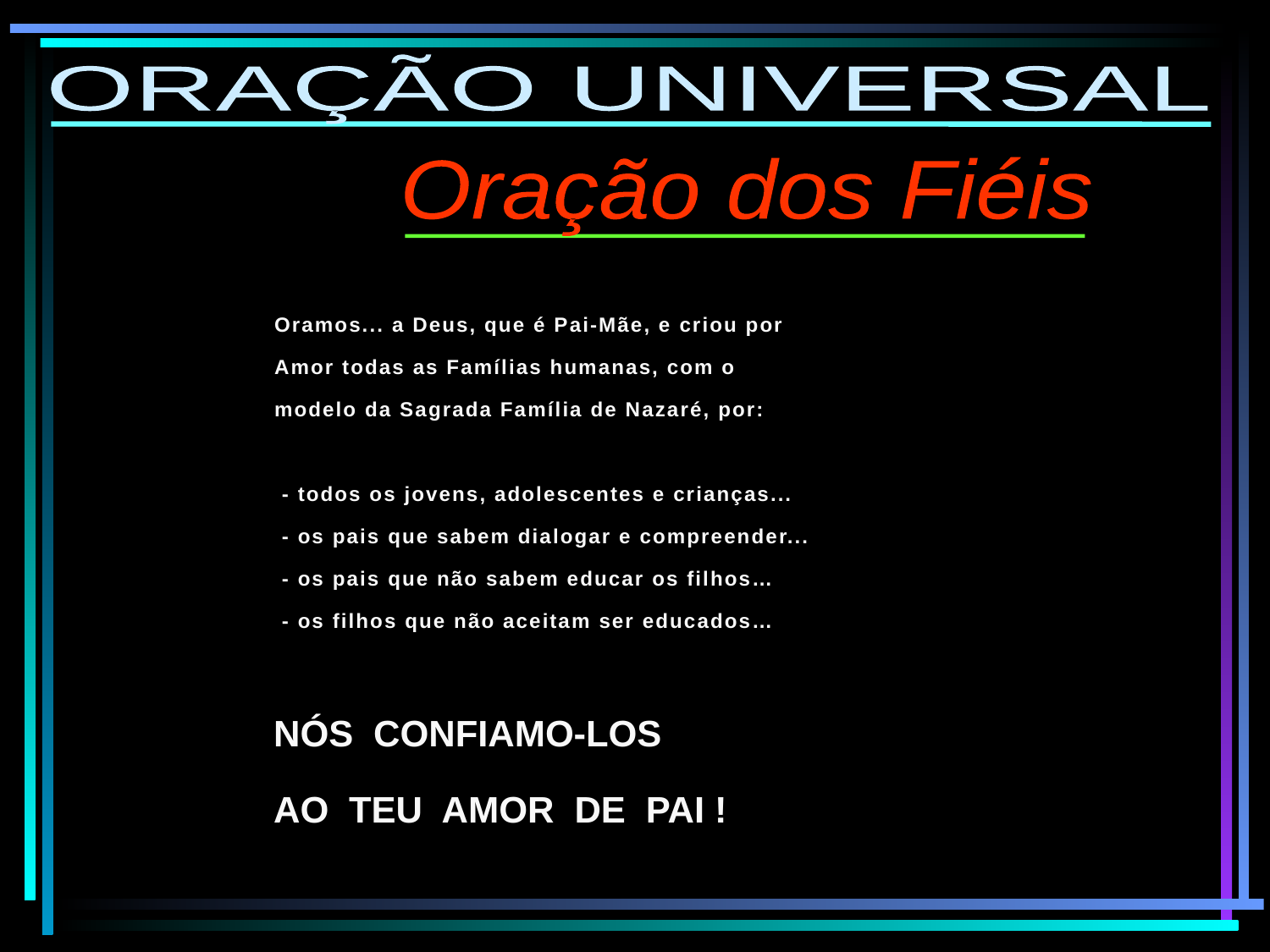

ORAÇÃO UNIVERSAL

Oração dos Fiéis

Oramos... a Deus, que é Pai-Mãe, e criou por
Amor todas as Famílias humanas, com o
modelo da Sagrada Família de Nazaré, por:

 - todos os jovens, adolescentes e crianças...
 - os pais que sabem dialogar e compreender...
 - os pais que não sabem educar os filhos…
 - os filhos que não aceitam ser educados…
NÓS  CONFIAMO-LOS
AO  TEU  AMOR  DE  PAI !